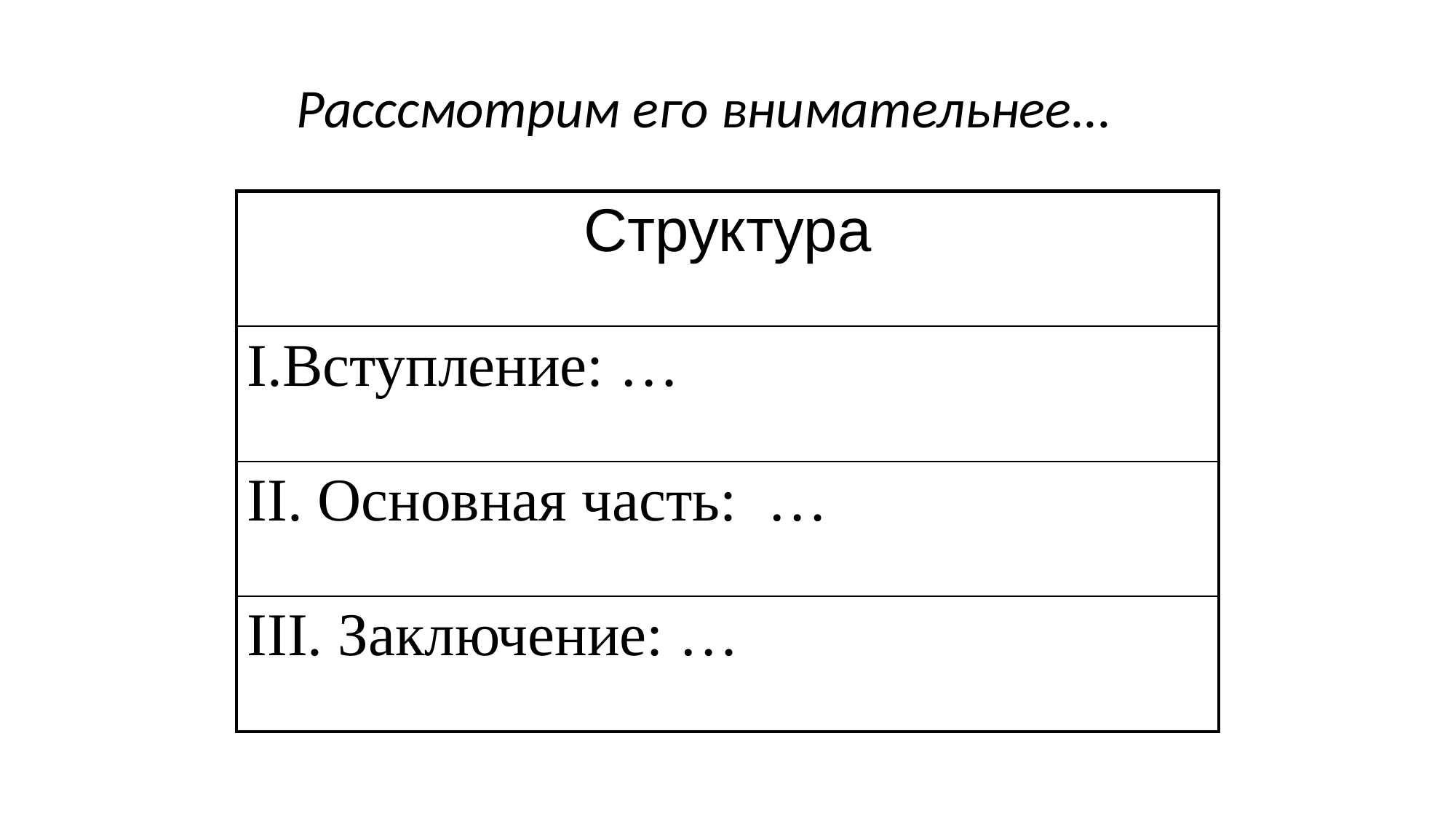

# Расссмотрим его внимательнее...
| Структура |
| --- |
| I.Вступление: … |
| II. Основная часть: … |
| III. Заключение: … |